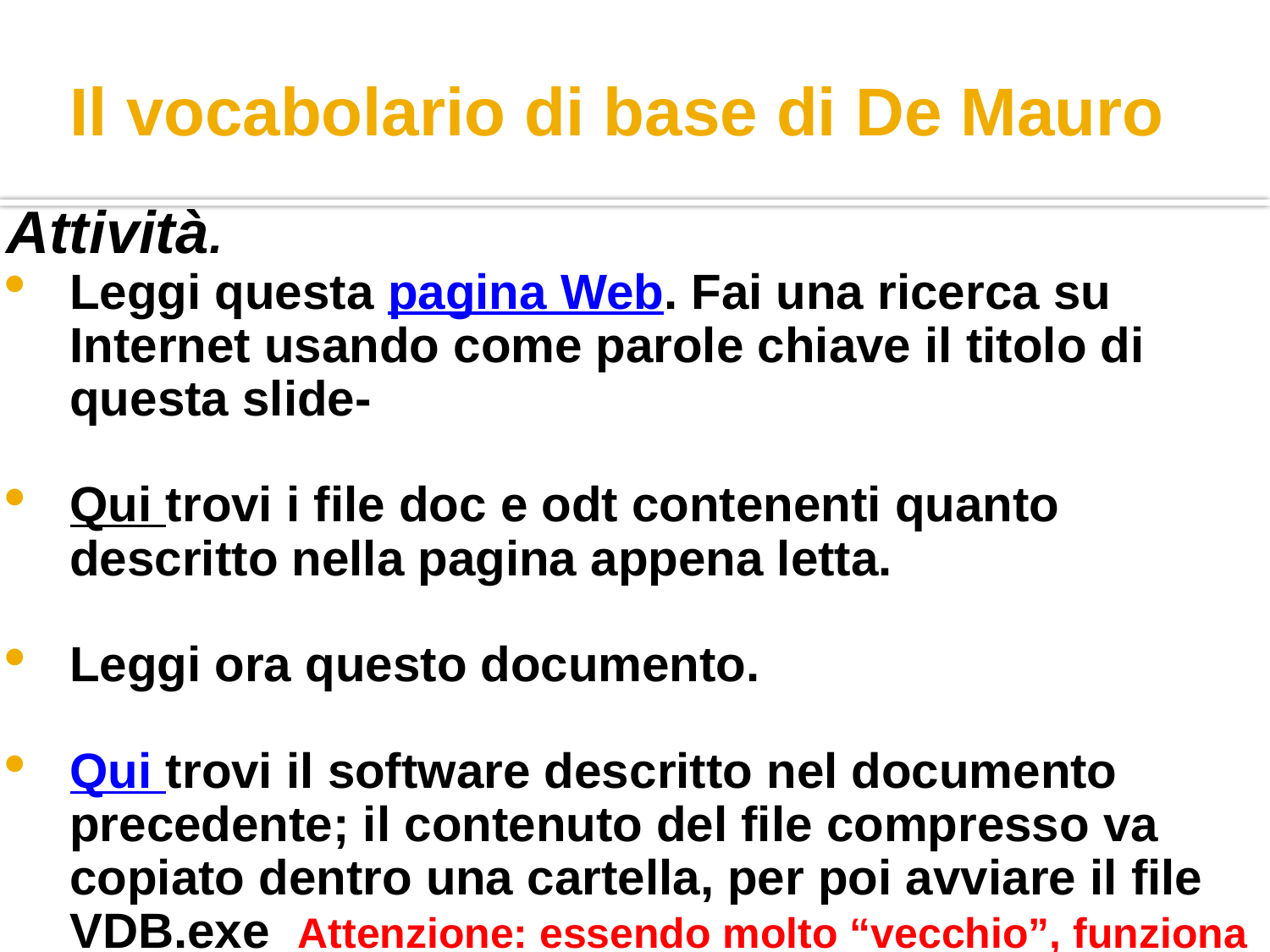

# Il vocabolario di base di De Mauro
Attività.
Leggi questa pagina Web. Fai una ricerca su Internet usando come parole chiave il titolo di questa slide-

Qui trovi i file doc e odt contenenti quanto descritto nella pagina appena letta.

Leggi ora questo documento.

Qui trovi il software descritto nel documento precedente; il contenuto del file compresso va copiato dentro una cartella, per poi avviare il file VDB.exe  Attenzione: essendo molto “vecchio”, funziona solo con sistemi Windows datati, dalla versione 3.1 alla versione XP.